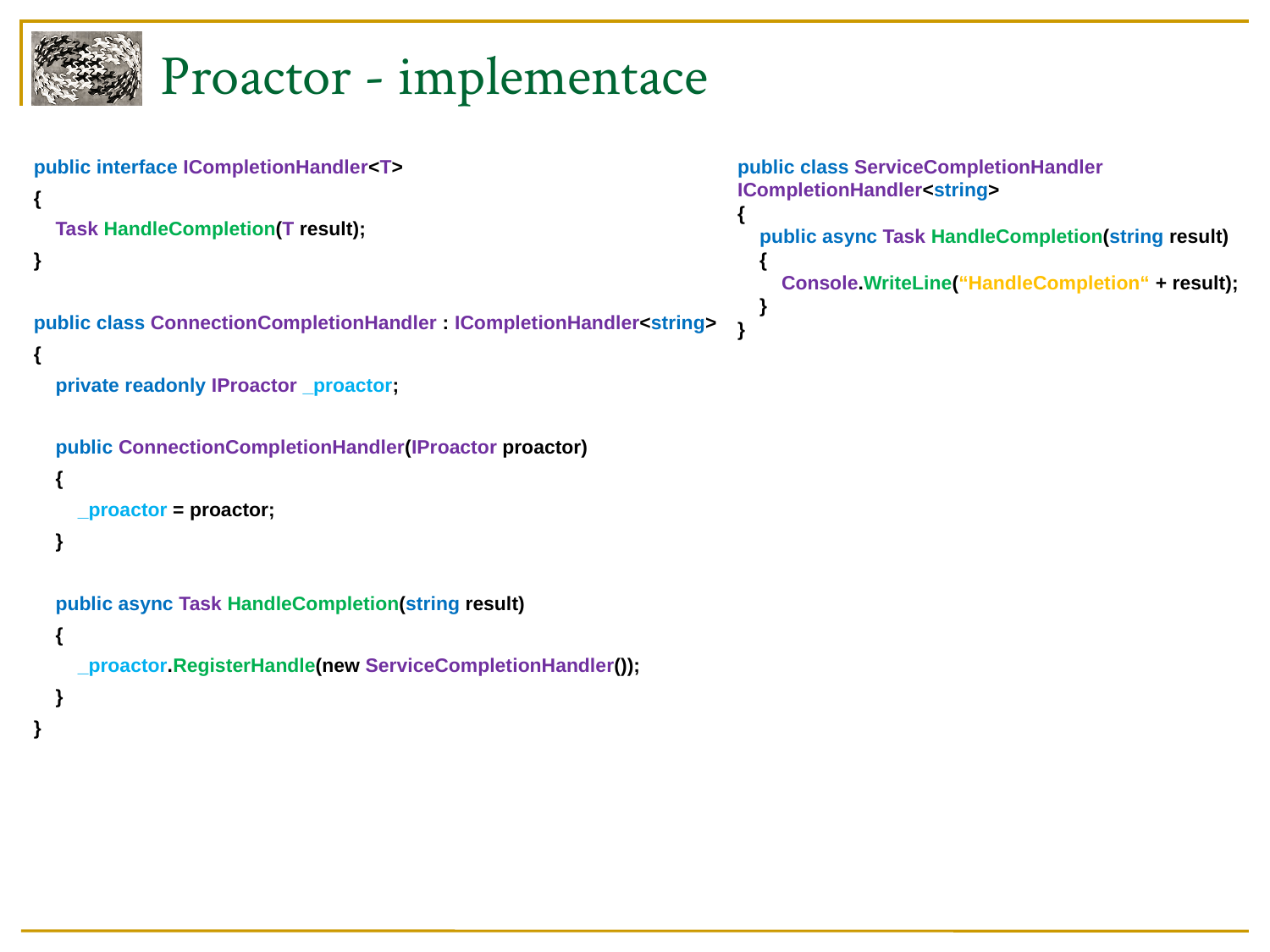

Proactor - implementace
public interface ICompletionHandler<T>
{
    Task HandleCompletion(T result);
}

public class ConnectionCompletionHandler : ICompletionHandler<string>
{
    private readonly IProactor _proactor;

    public ConnectionCompletionHandler(IProactor proactor)
    {
        _proactor = proactor;
    }

    public async Task HandleCompletion(string result)
    {
        _proactor.RegisterHandle(new ServiceCompletionHandler());
    }
}
public class ServiceCompletionHandler : ICompletionHandler<string>
{
    public async Task HandleCompletion(string result)
    {
        Console.WriteLine(“HandleCompletion“ + result);
    }
}